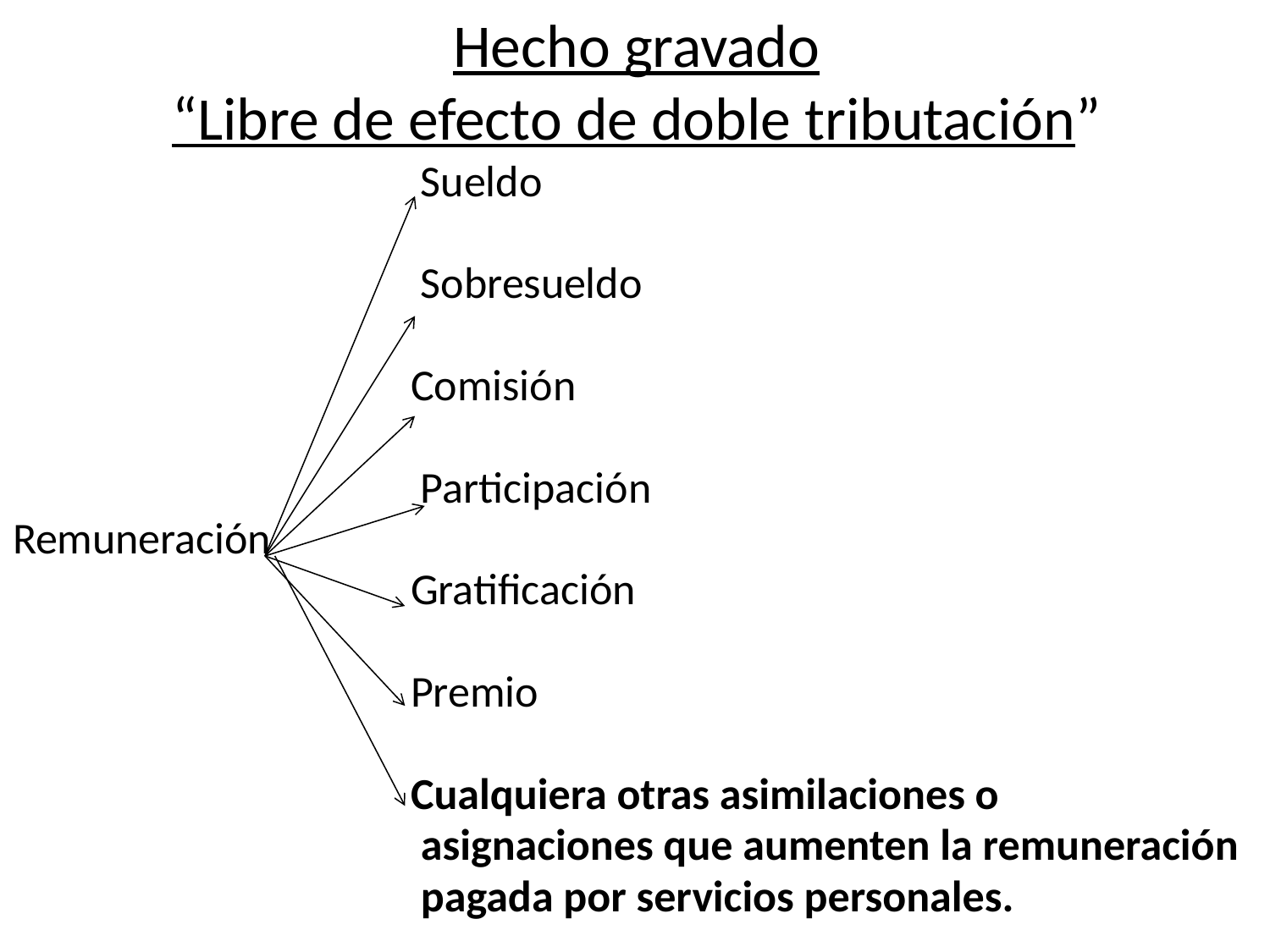

# Hecho gravado “Libre de efecto de doble tributación”
                                         Sueldo

                                         Sobresueldo

                                        Comisión

                                         Participación
Remuneración
                                        Gratificación

                                        Premio

                                        Cualquiera otras asimilaciones o
                                         asignaciones que aumenten la remuneración
                                         pagada por servicios personales.